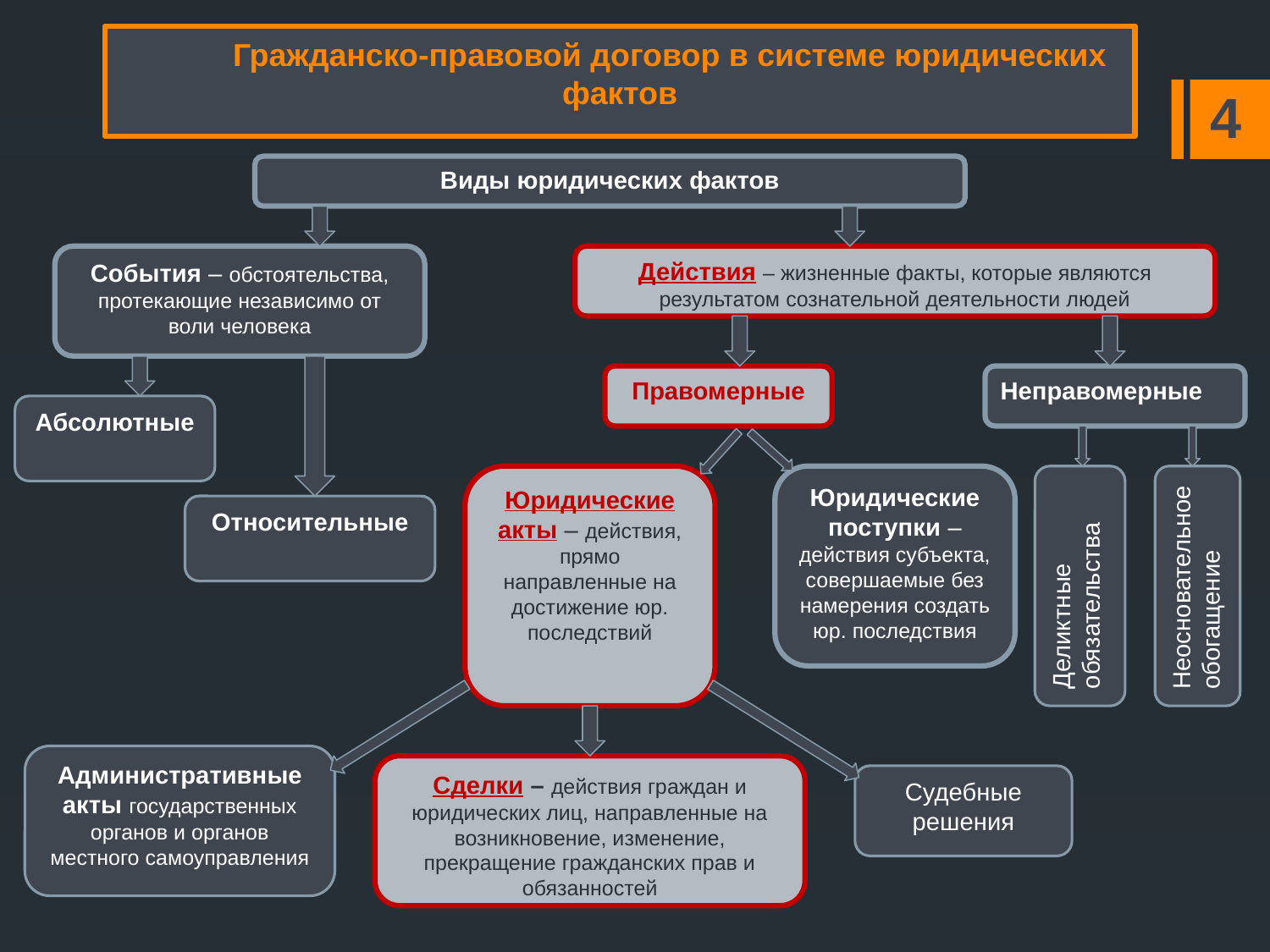

Гражданско-правовой договор в системе юридических фактов

 4
Виды юридических фактов

События – обстоятельства, протекающие независимо от воли человека
Действия – жизненные факты, которые являются результатом сознательной деятельности людей

Правомерные
Неправомерные
Абсолютные

Юридические акты – действия, прямо направленные на достижение юр. последствий
Юридические поступки – действия субъекта, совершаемые без намерения создать юр. последствия
Относительные
Деликтные обязательства
Неосновательное обогащение

Административные акты государственных органов и органов местного самоуправления
Сделки – действия граждан и юридических лиц, направленные на возникновение, изменение, прекращение гражданских прав и обязанностей
Судебные решения